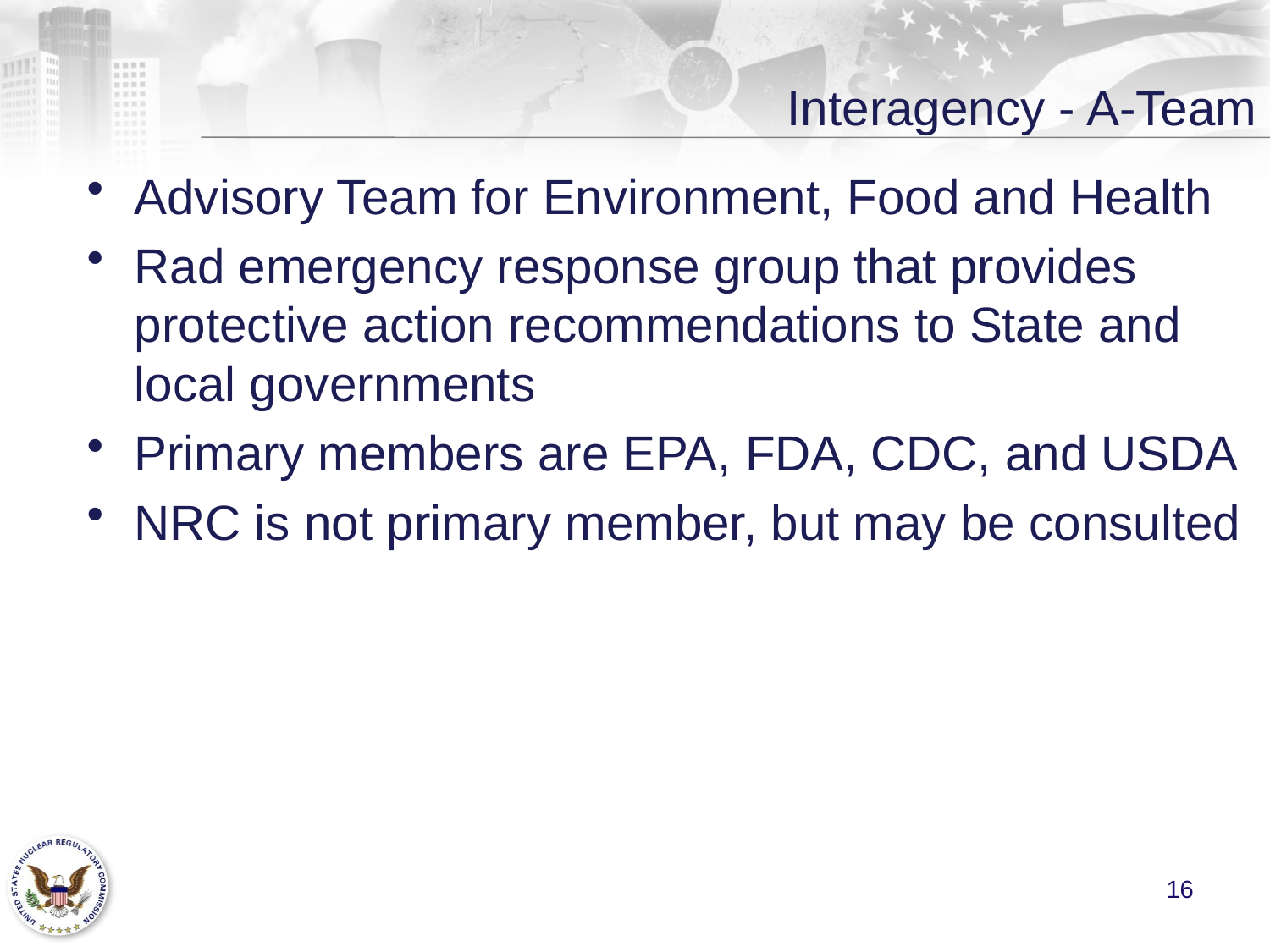

# Interagency - A-Team
Advisory Team for Environment, Food and Health
Rad emergency response group that provides protective action recommendations to State and local governments
Primary members are EPA, FDA, CDC, and USDA
NRC is not primary member, but may be consulted
16